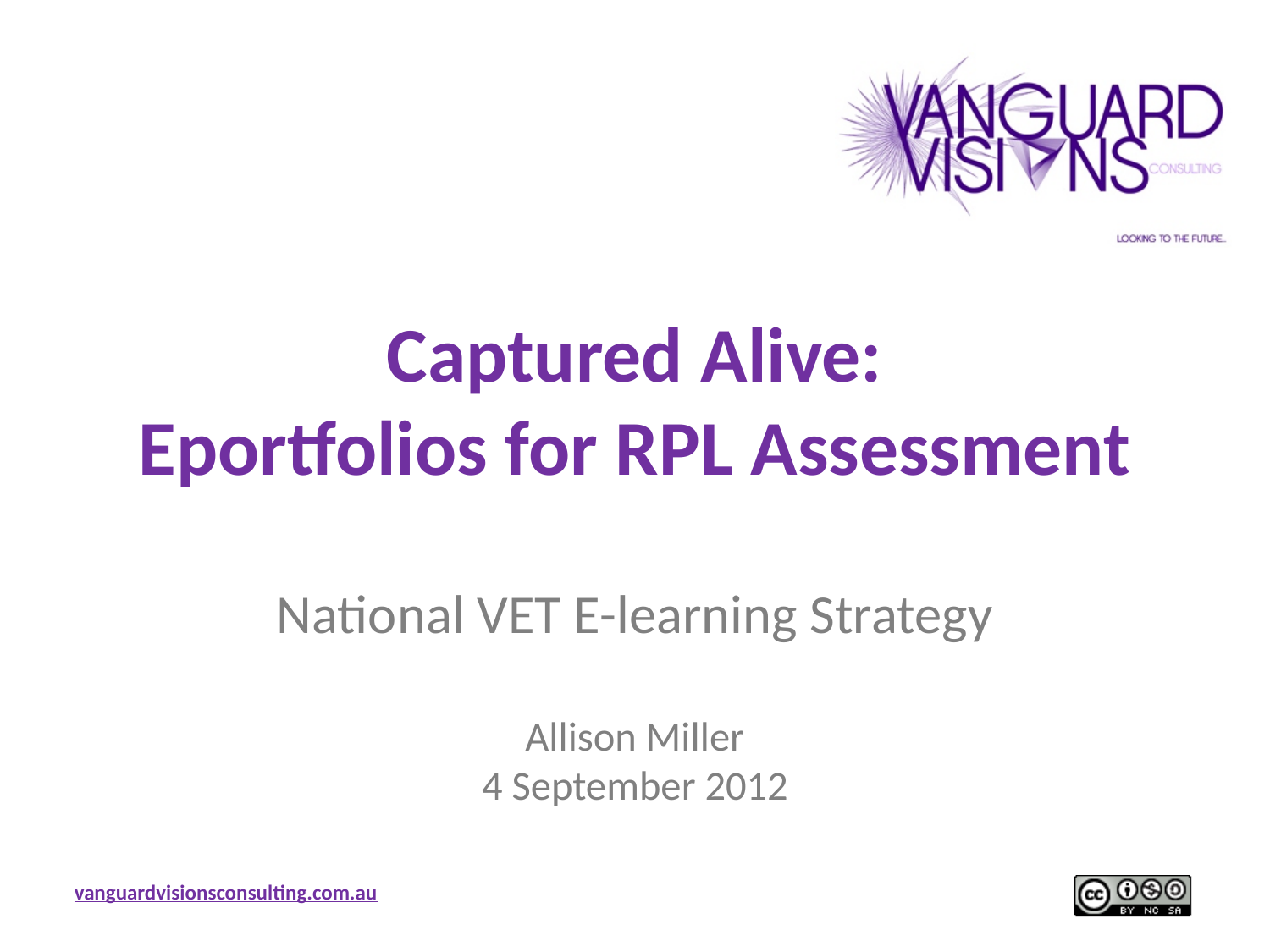

# Captured Alive: Eportfolios for RPL Assessment
National VET E-learning Strategy

Allison Miller
4 September 2012